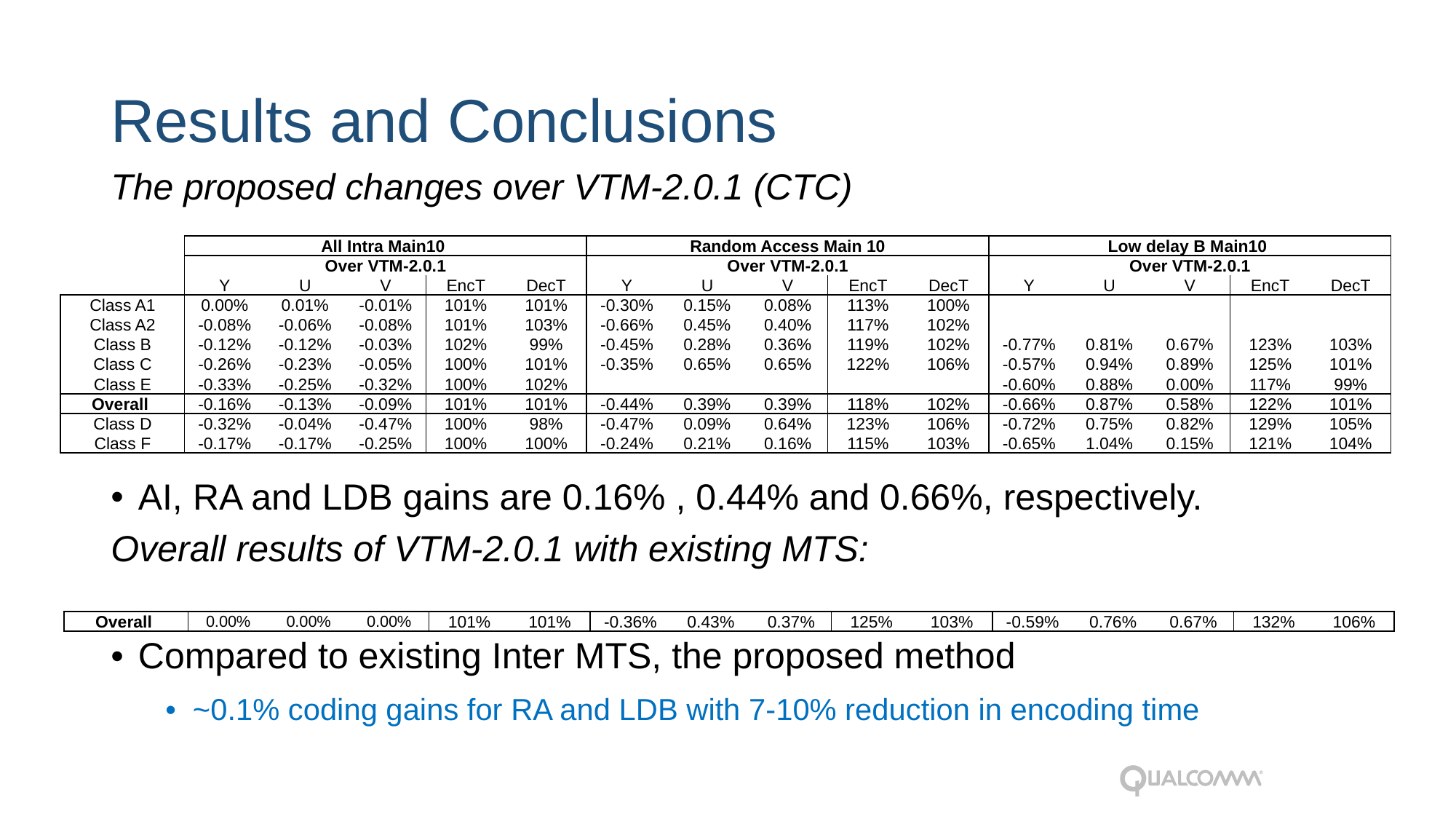

# Results and Conclusions
The proposed changes over VTM-2.0.1 (CTC)

AI, RA and LDB gains are 0.16% , 0.44% and 0.66%, respectively.
Overall results of VTM-2.0.1 with existing MTS:

Compared to existing Inter MTS, the proposed method
~0.1% coding gains for RA and LDB with 7-10% reduction in encoding time
| Low delay B Main10 |  |  |  |  |
| --- | --- | --- | --- | --- |
| Over VTM-2.0.1 |  |  |  |  |
| Y | U | V | EncT | DecT |
|  |  |  |  |  |
|  |  |  |  |  |
| -0.77% | 0.81% | 0.67% | 123% | 103% |
| -0.57% | 0.94% | 0.89% | 125% | 101% |
| -0.60% | 0.88% | 0.00% | 117% | 99% |
| -0.66% | 0.87% | 0.58% | 122% | 101% |
| -0.72% | 0.75% | 0.82% | 129% | 105% |
| -0.65% | 1.04% | 0.15% | 121% | 104% |
|  | All Intra Main10 |  |  |  |  |
| --- | --- | --- | --- | --- | --- |
|  | Over VTM-2.0.1 |  |  |  |  |
|  | Y | U | V | EncT | DecT |
| Class A1 | 0.00% | 0.01% | -0.01% | 101% | 101% |
| Class A2 | -0.08% | -0.06% | -0.08% | 101% | 103% |
| Class B | -0.12% | -0.12% | -0.03% | 102% | 99% |
| Class C | -0.26% | -0.23% | -0.05% | 100% | 101% |
| Class E | -0.33% | -0.25% | -0.32% | 100% | 102% |
| Overall | -0.16% | -0.13% | -0.09% | 101% | 101% |
| Class D | -0.32% | -0.04% | -0.47% | 100% | 98% |
| Class F | -0.17% | -0.17% | -0.25% | 100% | 100% |
| Random Access Main 10 |  |  |  |  |
| --- | --- | --- | --- | --- |
| Over VTM-2.0.1 |  |  |  |  |
| Y | U | V | EncT | DecT |
| -0.30% | 0.15% | 0.08% | 113% | 100% |
| -0.66% | 0.45% | 0.40% | 117% | 102% |
| -0.45% | 0.28% | 0.36% | 119% | 102% |
| -0.35% | 0.65% | 0.65% | 122% | 106% |
|  |  |  |  |  |
| -0.44% | 0.39% | 0.39% | 118% | 102% |
| -0.47% | 0.09% | 0.64% | 123% | 106% |
| -0.24% | 0.21% | 0.16% | 115% | 103% |
| Overall | 0.00% | 0.00% | 0.00% | 101% | 101% |
| --- | --- | --- | --- | --- | --- |
| -0.36% | 0.43% | 0.37% | 125% | 103% |
| --- | --- | --- | --- | --- |
| -0.59% | 0.76% | 0.67% | 132% | 106% |
| --- | --- | --- | --- | --- |